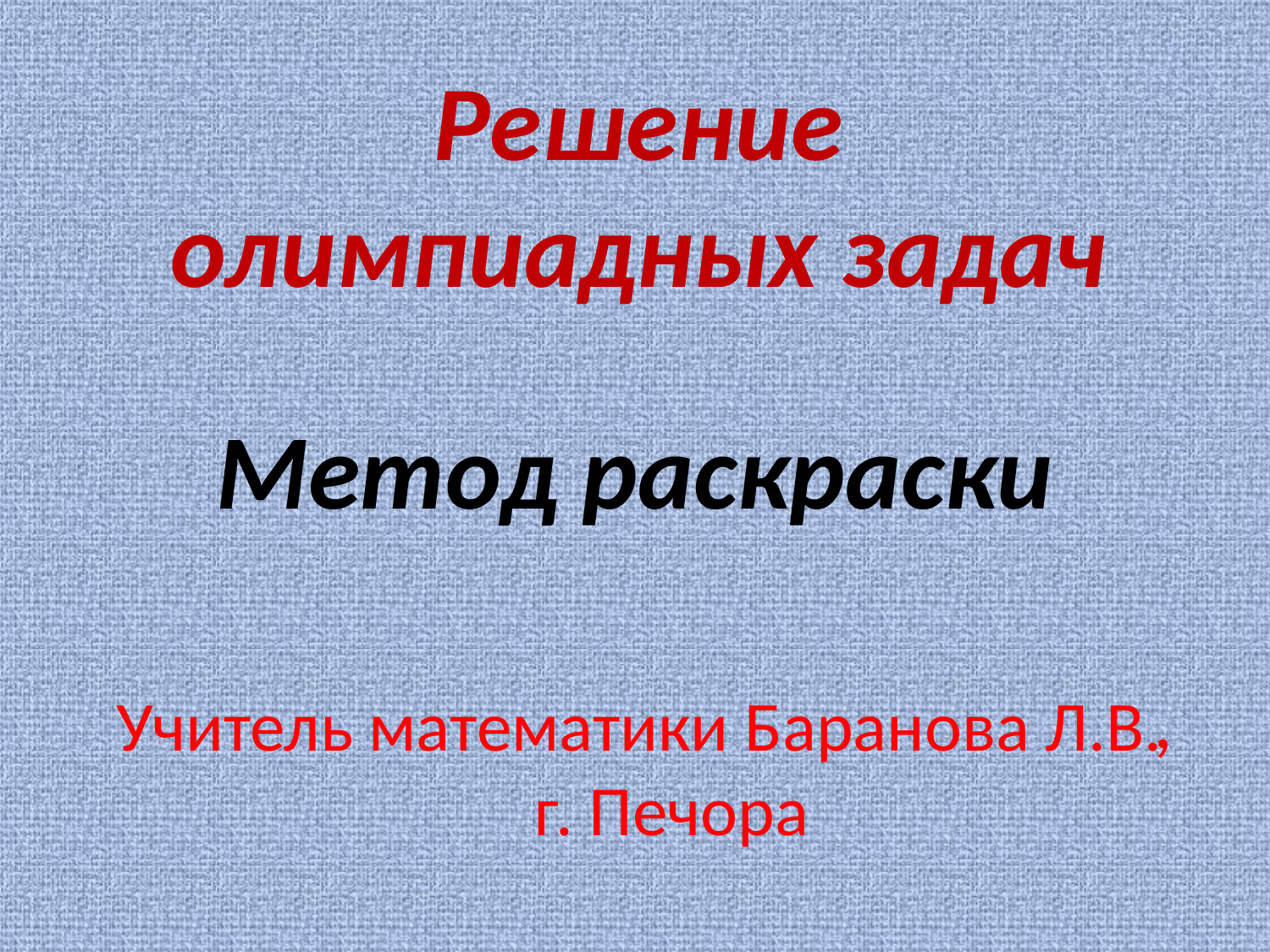

# Решение олимпиадных задач
Метод раскраски
,
Учитель математики Баранова Л.В.
    г. Печора